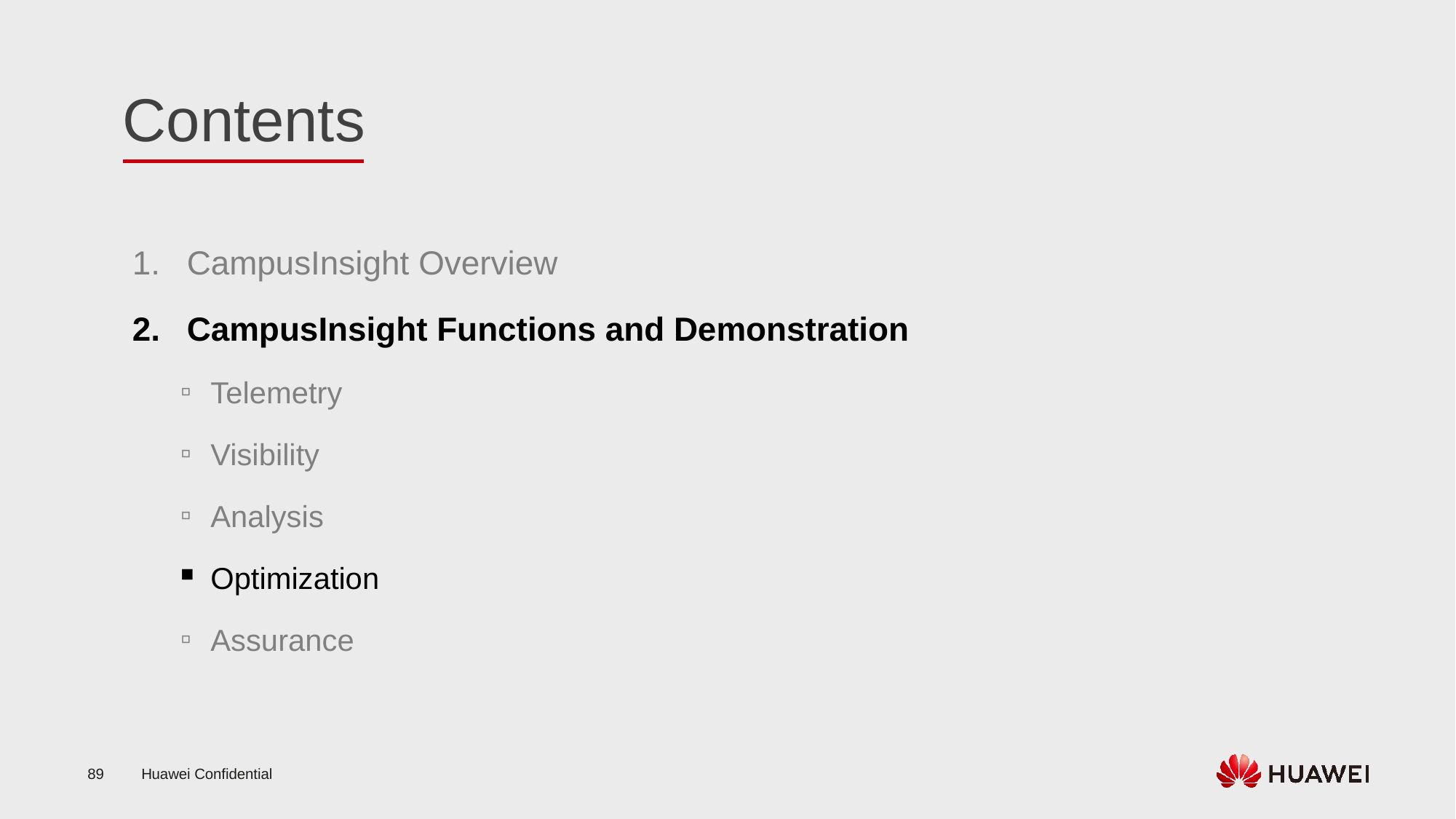

CampusInsight Overview
CampusInsight Functions and Demonstration
Telemetry
Visibility
Analysis
Optimization
Assurance